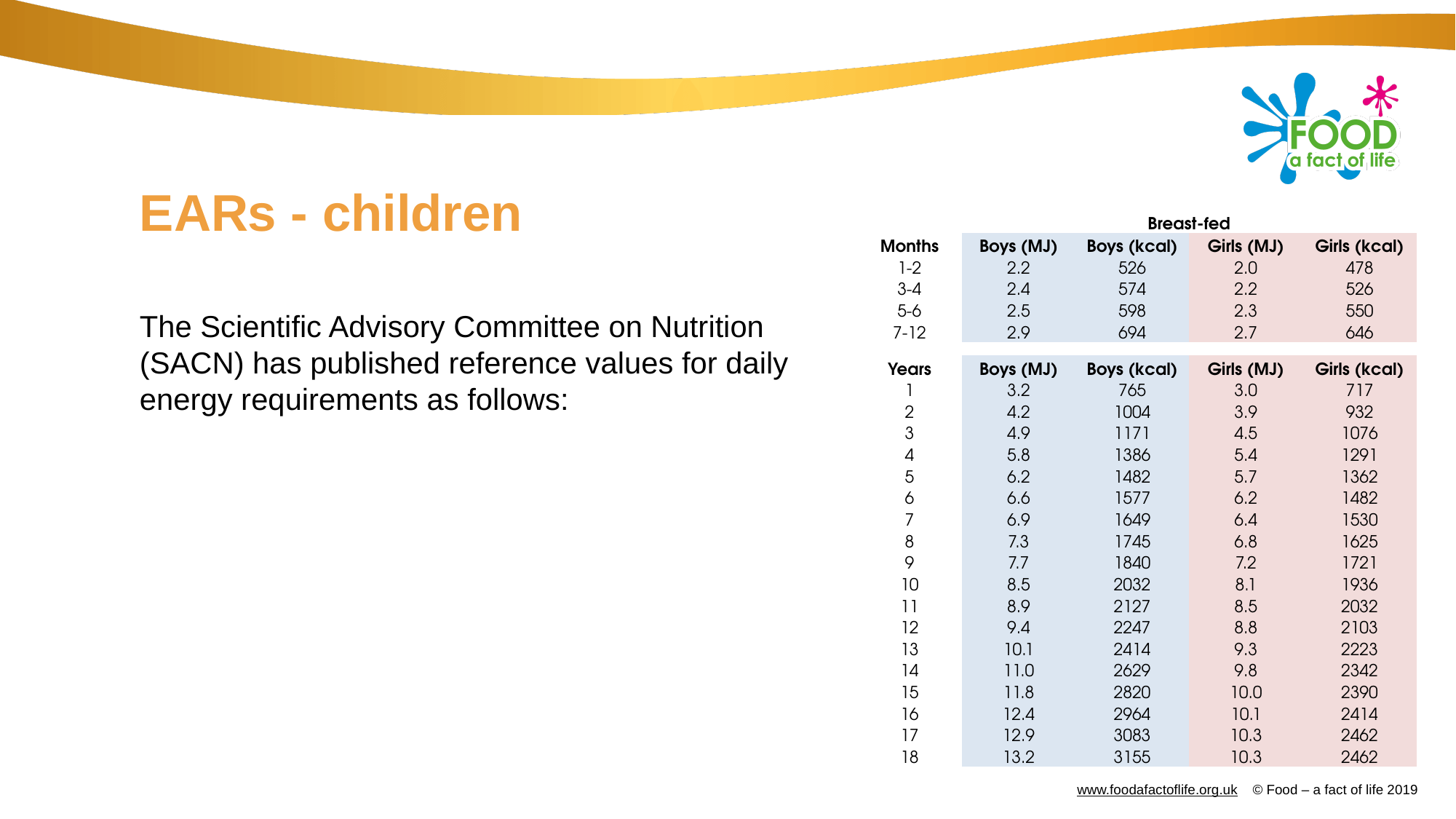

# EARs - children
|  | Breast-fed |  |  |  |
| --- | --- | --- | --- | --- |
| Months | Boys (MJ) | Boys (kcal) | Girls (MJ) | Girls (kcal) |
| 1-2 | 2.2 | 526 | 2.0 | 478 |
| 3-4 | 2.4 | 574 | 2.2 | 526 |
| 5-6 | 2.5 | 598 | 2.3 | 550 |
| 7-12 | 2.9 | 694 | 2.7 | 646 |
|  |  |  |  |  |
The Scientific Advisory Committee on Nutrition (SACN) has published reference values for daily energy requirements as follows:

| Years | Boys (MJ) | Boys (kcal) | Girls (MJ) | Girls (kcal) |
| --- | --- | --- | --- | --- |
| 1 | 3.2 | 765 | 3.0 | 717 |
| 2 | 4.2 | 1004 | 3.9 | 932 |
| 3 | 4.9 | 1171 | 4.5 | 1076 |
| 4 | 5.8 | 1386 | 5.4 | 1291 |
| 5 | 6.2 | 1482 | 5.7 | 1362 |
| 6 | 6.6 | 1577 | 6.2 | 1482 |
| 7 | 6.9 | 1649 | 6.4 | 1530 |
| 8 | 7.3 | 1745 | 6.8 | 1625 |
| 9 | 7.7 | 1840 | 7.2 | 1721 |
| 10 | 8.5 | 2032 | 8.1 | 1936 |
| 11 | 8.9 | 2127 | 8.5 | 2032 |
| 12 | 9.4 | 2247 | 8.8 | 2103 |
| 13 | 10.1 | 2414 | 9.3 | 2223 |
| 14 | 11.0 | 2629 | 9.8 | 2342 |
| 15 | 11.8 | 2820 | 10.0 | 2390 |
| 16 | 12.4 | 2964 | 10.1 | 2414 |
| 17 | 12.9 | 3083 | 10.3 | 2462 |
| 18 | 13.2 | 3155 | 10.3 | 2462 |